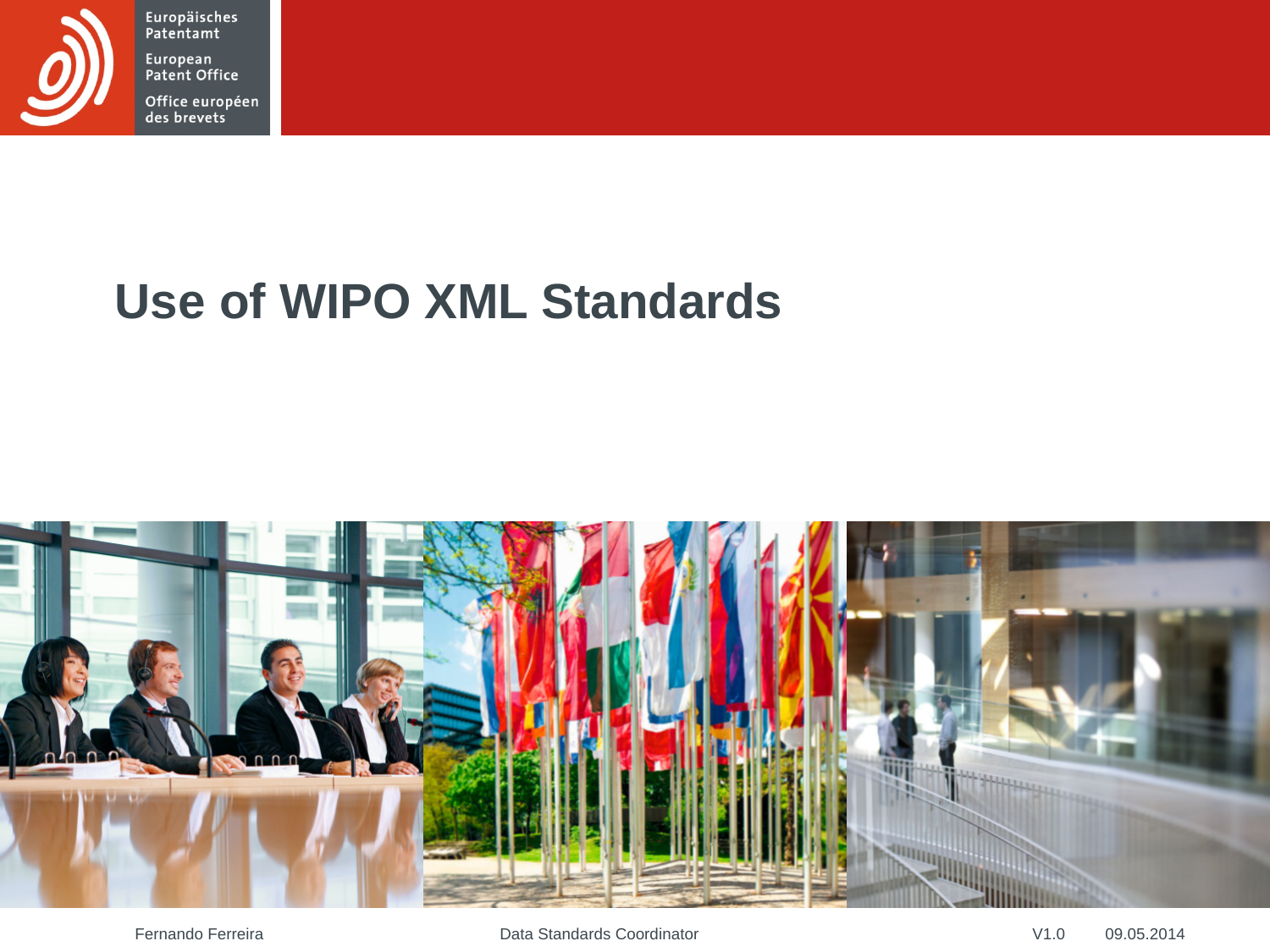

# Use of WIPO XML Standards
Fernando Ferreira
Data Standards Coordinator
V1.0         09.05.2014